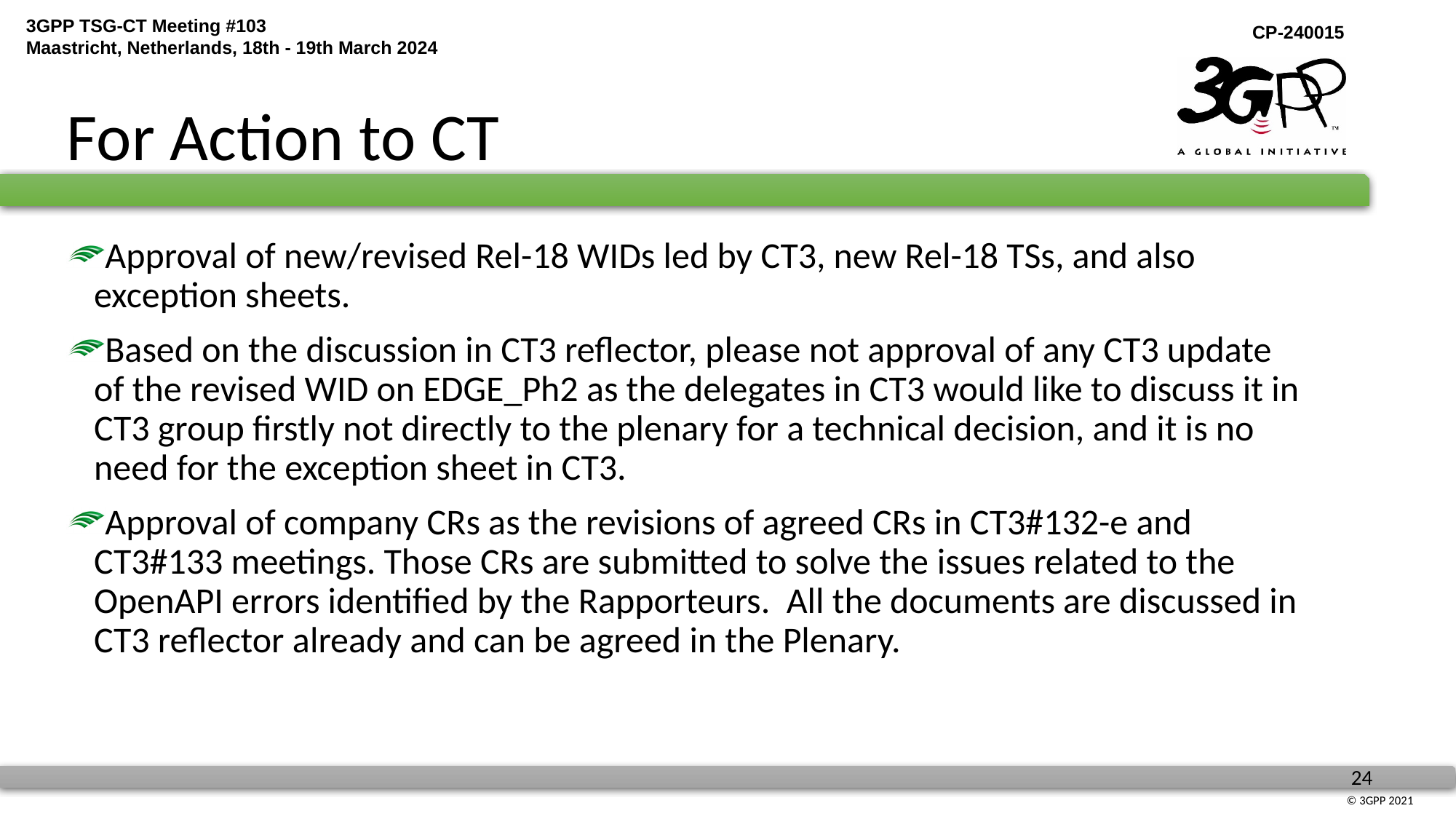

# For Action to CT
Approval of new/revised Rel-18 WIDs led by CT3, new Rel-18 TSs, and also exception sheets.
Based on the discussion in CT3 reflector, please not approval of any CT3 update of the revised WID on EDGE_Ph2 as the delegates in CT3 would like to discuss it in CT3 group firstly not directly to the plenary for a technical decision, and it is no need for the exception sheet in CT3.
Approval of company CRs as the revisions of agreed CRs in CT3#132-e and CT3#133 meetings. Those CRs are submitted to solve the issues related to the OpenAPI errors identified by the Rapporteurs.  All the documents are discussed in CT3 reflector already and can be agreed in the Plenary.